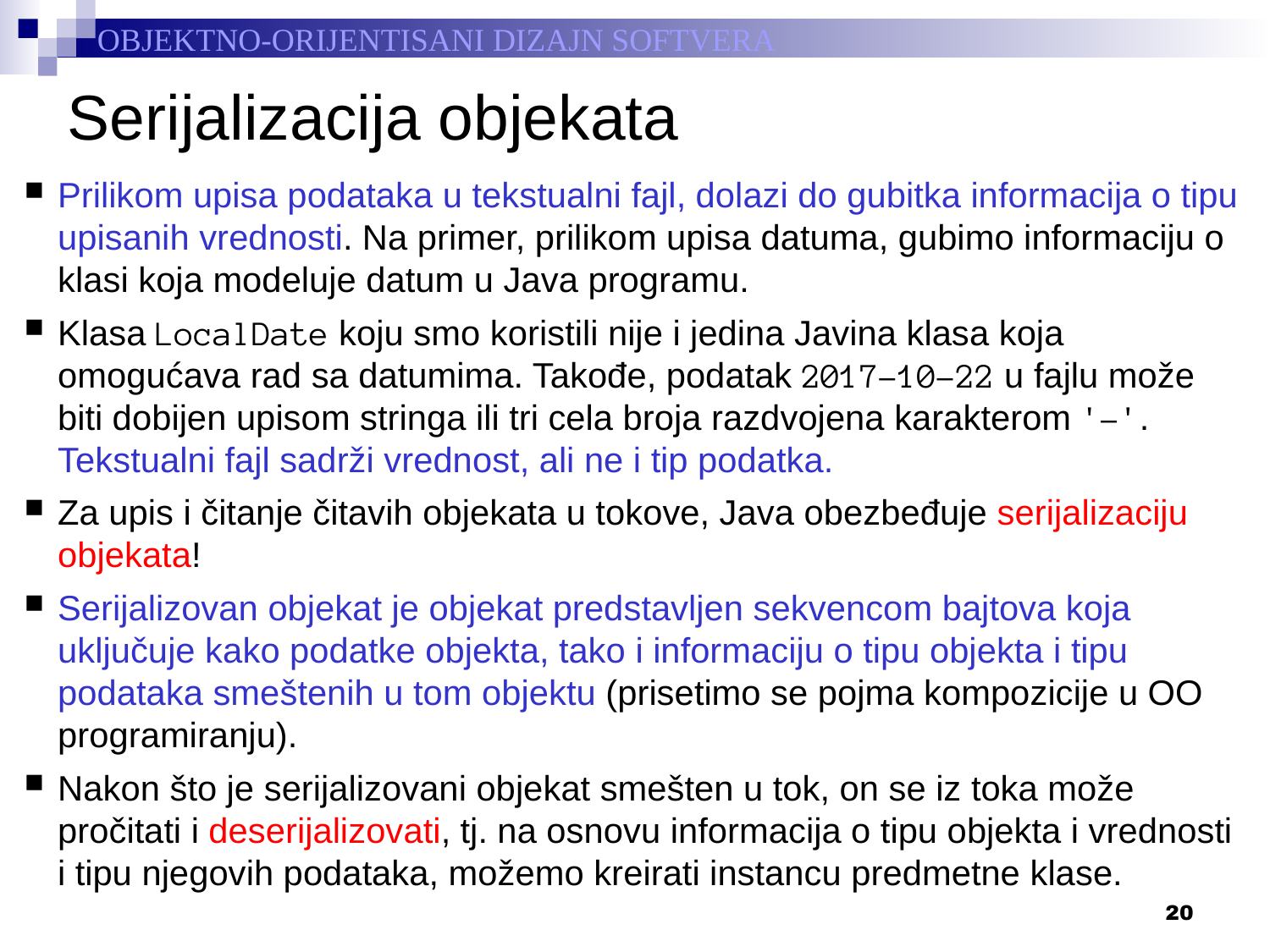

# Serijalizacija objekata
Prilikom upisa podataka u tekstualni fajl, dolazi do gubitka informacija o tipu upisanih vrednosti. Na primer, prilikom upisa datuma, gubimo informaciju o klasi koja modeluje datum u Java programu.
Klasa LocalDate koju smo koristili nije i jedina Javina klasa koja omogućava rad sa datumima. Takođe, podatak 2017-10-22 u fajlu može biti dobijen upisom stringa ili tri cela broja razdvojena karakterom '-'. Tekstualni fajl sadrži vrednost, ali ne i tip podatka.
Za upis i čitanje čitavih objekata u tokove, Java obezbeđuje serijalizaciju objekata!
Serijalizovan objekat je objekat predstavljen sekvencom bajtova koja uključuje kako podatke objekta, tako i informaciju o tipu objekta i tipu podataka smeštenih u tom objektu (prisetimo se pojma kompozicije u OO programiranju).
Nakon što je serijalizovani objekat smešten u tok, on se iz toka može pročitati i deserijalizovati, tj. na osnovu informacija o tipu objekta i vrednosti i tipu njegovih podataka, možemo kreirati instancu predmetne klase.
20